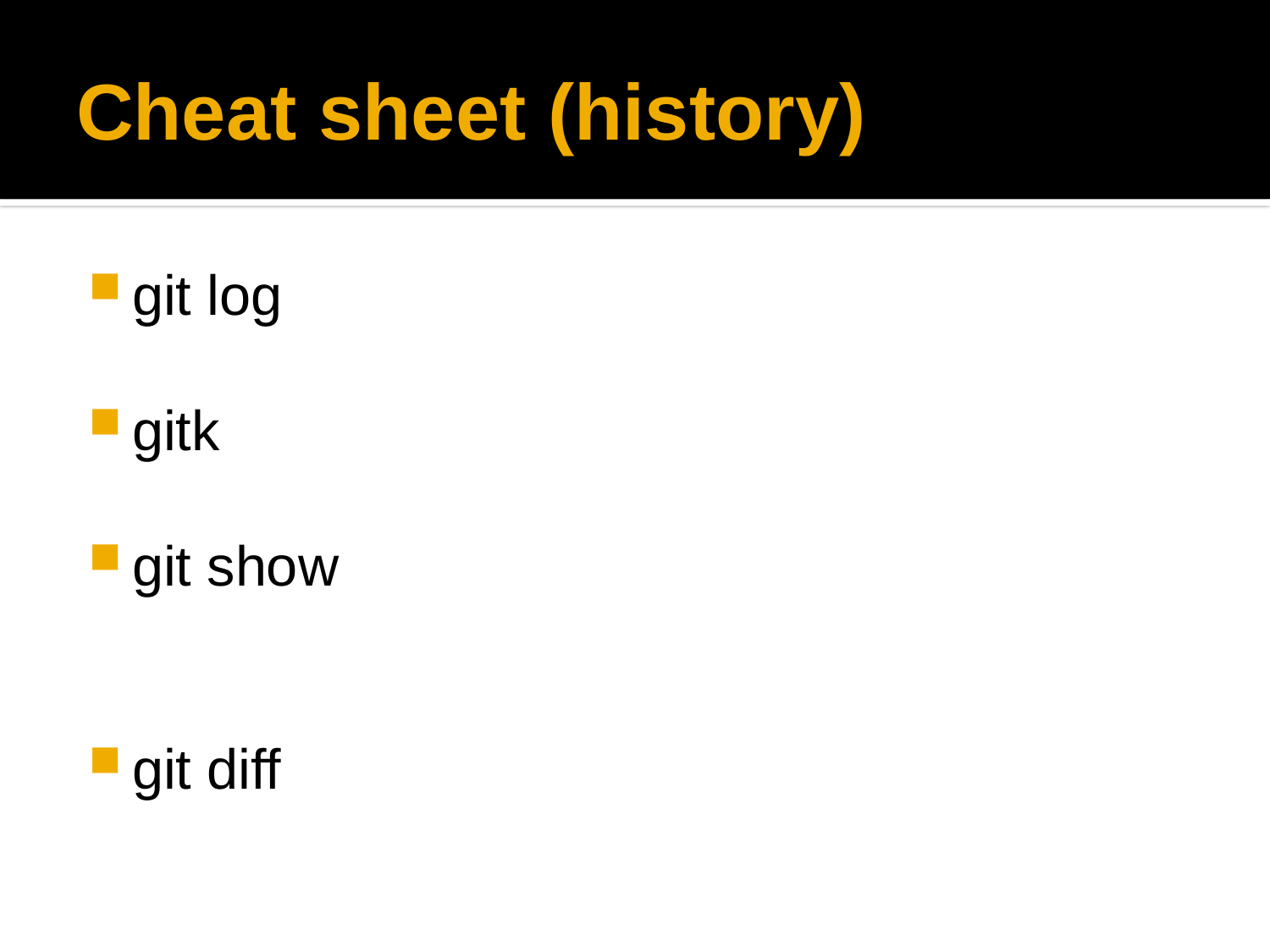

# Cheat sheet (history)
git log

gitk

git show

git diff